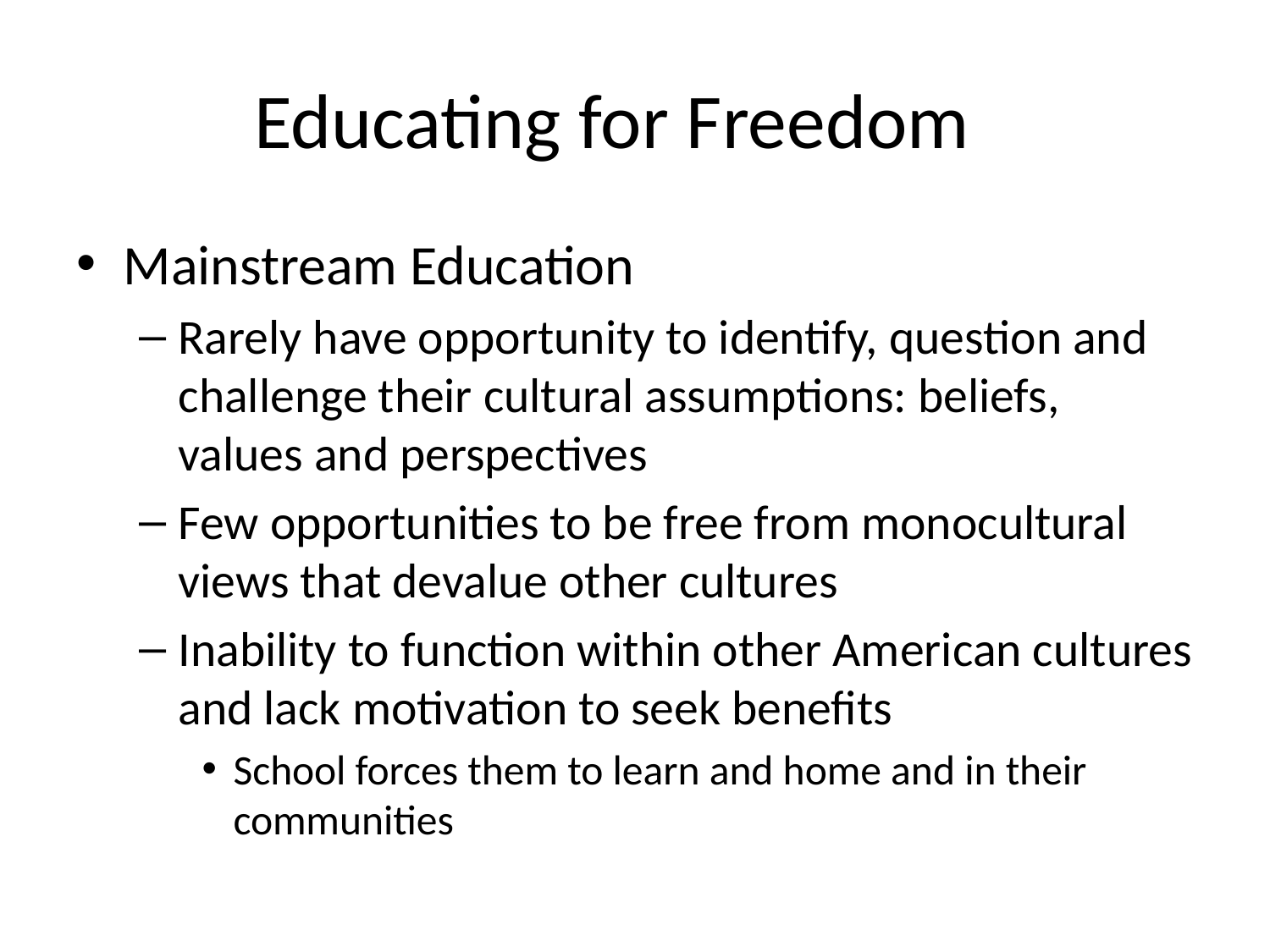

# Educating for Freedom
Mainstream Education
Rarely have opportunity to identify, question and challenge their cultural assumptions: beliefs, values and perspectives
Few opportunities to be free from monocultural views that devalue other cultures
Inability to function within other American cultures and lack motivation to seek benefits
School forces them to learn and home and in their communities